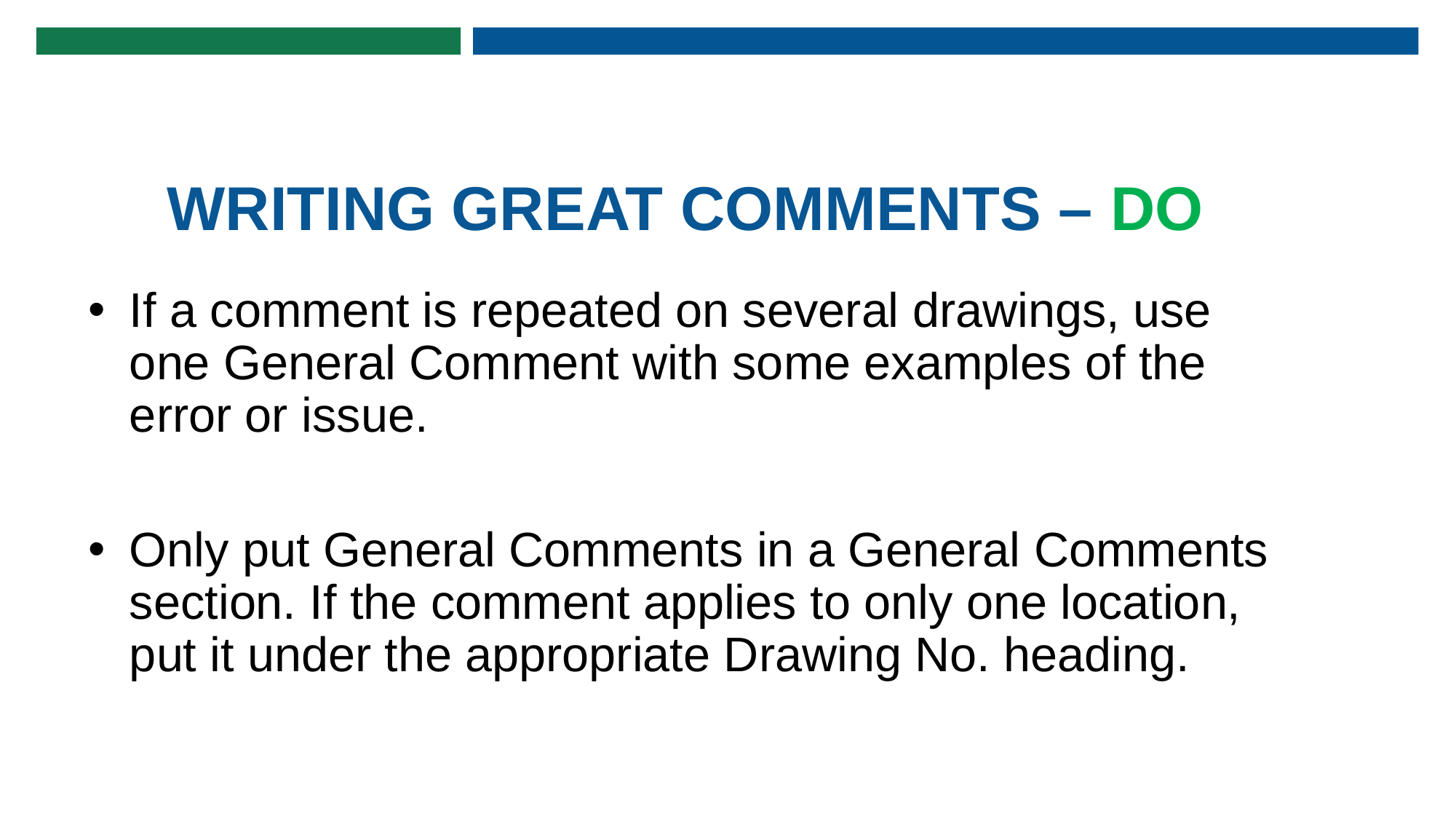

# WRITING GREAT COMMENTS – DO
If a comment is repeated on several drawings, use one General Comment with some examples of the error or issue.

Only put General Comments in a General Comments section. If the comment applies to only one location, put it under the appropriate Drawing No. heading.